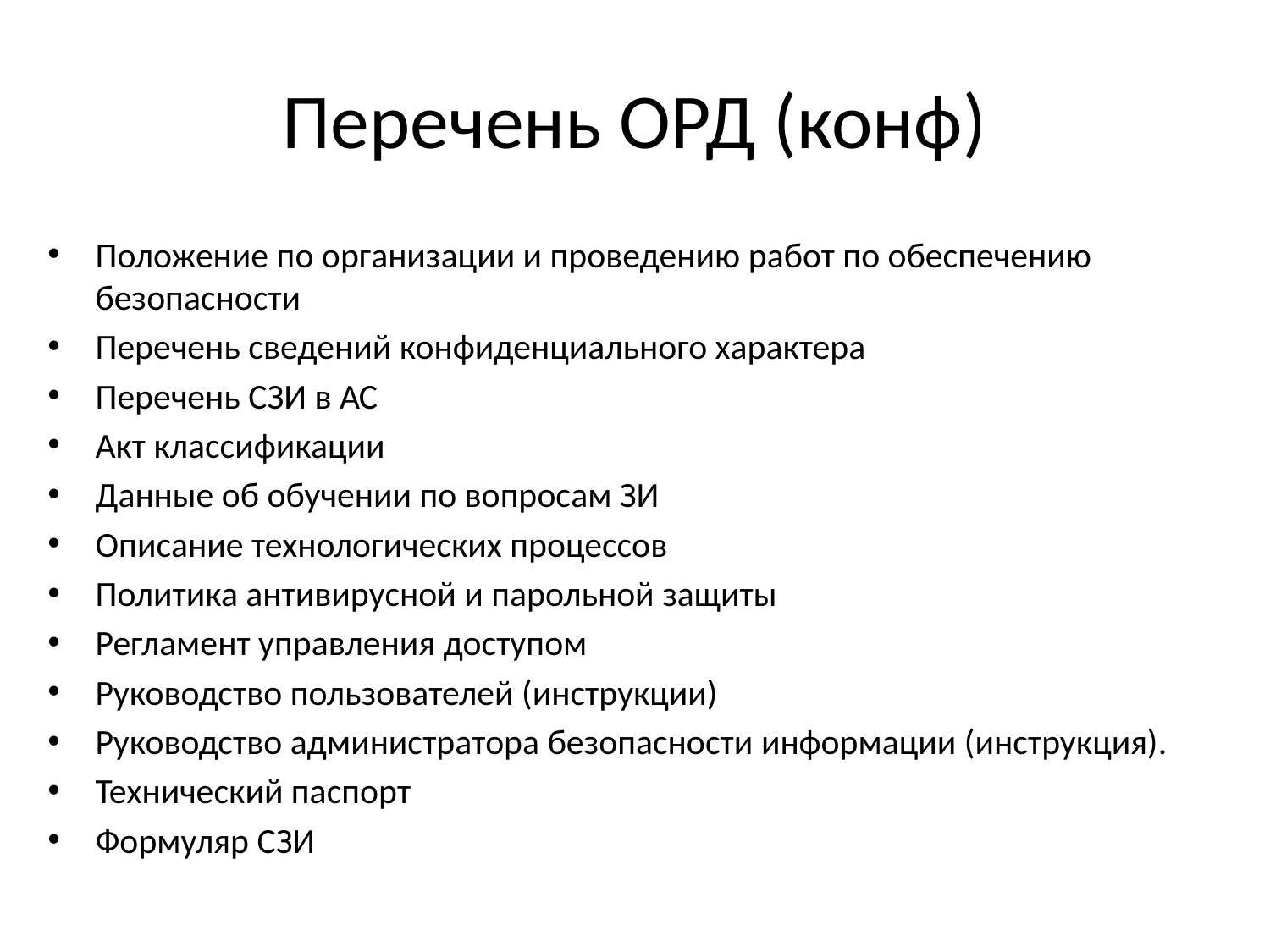

# Перечень ОРД (конф)
Положение по организации и проведению работ по обеспечению безопасности
Перечень сведений конфиденциального характера
Перечень СЗИ в АС
Акт классификации
Данные об обучении по вопросам ЗИ
Описание технологических процессов
Политика антивирусной и парольной защиты
Регламент управления доступом
Руководство пользователей (инструкции)
Руководство администратора безопасности информации (инструкция).
Технический паспорт
Формуляр СЗИ